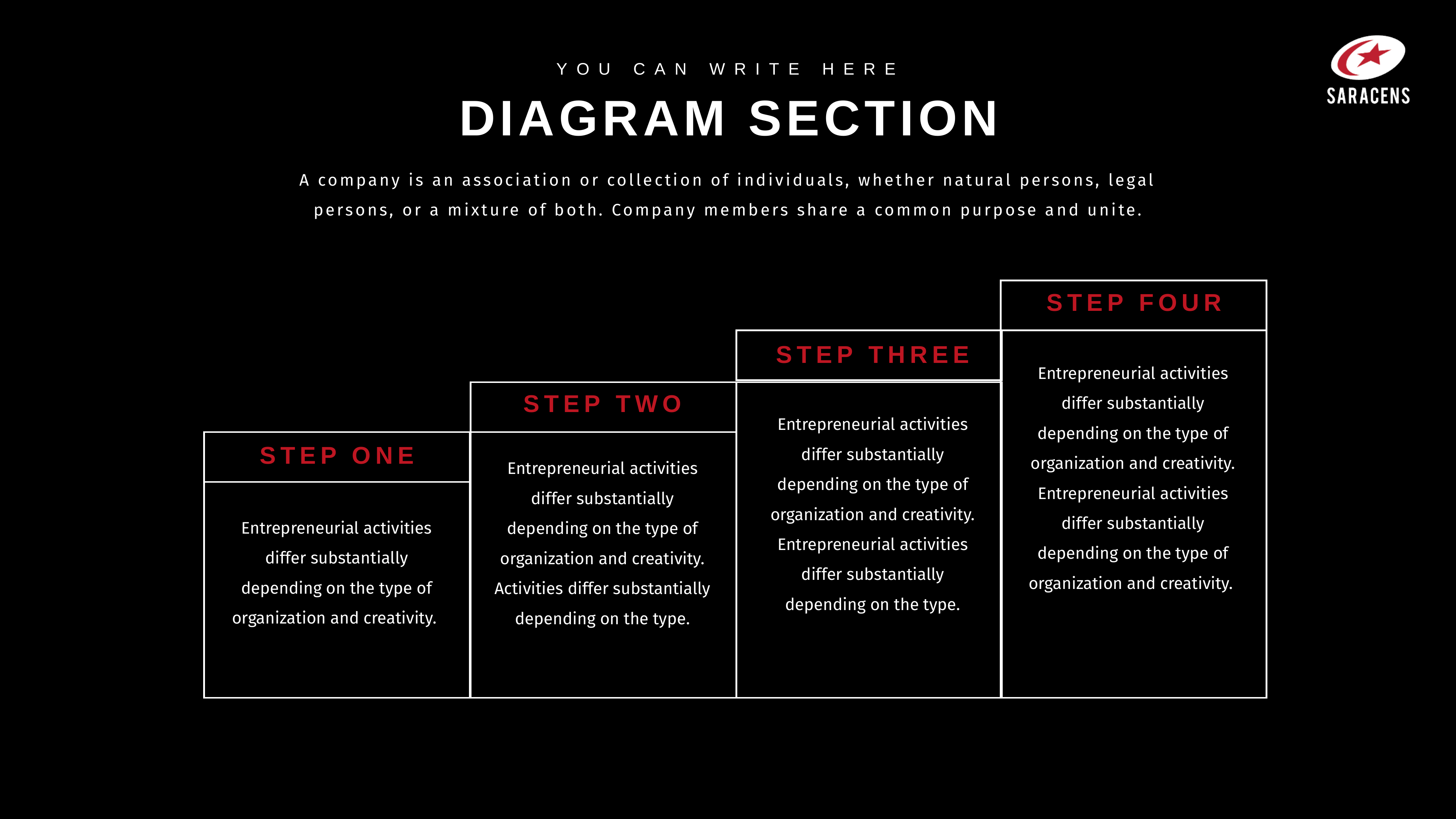

YOU CAN WRITE HERE
DIAGRAM SECTION
A company is an association or collection of individuals, whether natural persons, legal persons, or a mixture of both. Company members share a common purpose and unite.

STEP FOUR

STEP THREE
Entrepreneurial activities differ substantially depending on the type of organization and creativity. Entrepreneurial activities differ substantially depending on the type of organization and creativity.

STEP TWO
Entrepreneurial activities differ substantially depending on the type of organization and creativity. Entrepreneurial activities differ substantially depending on the type.

STEP ONE
Entrepreneurial activities differ substantially depending on the type of organization and creativity. Activities differ substantially depending on the type.

Entrepreneurial activities differ substantially depending on the type of organization and creativity.